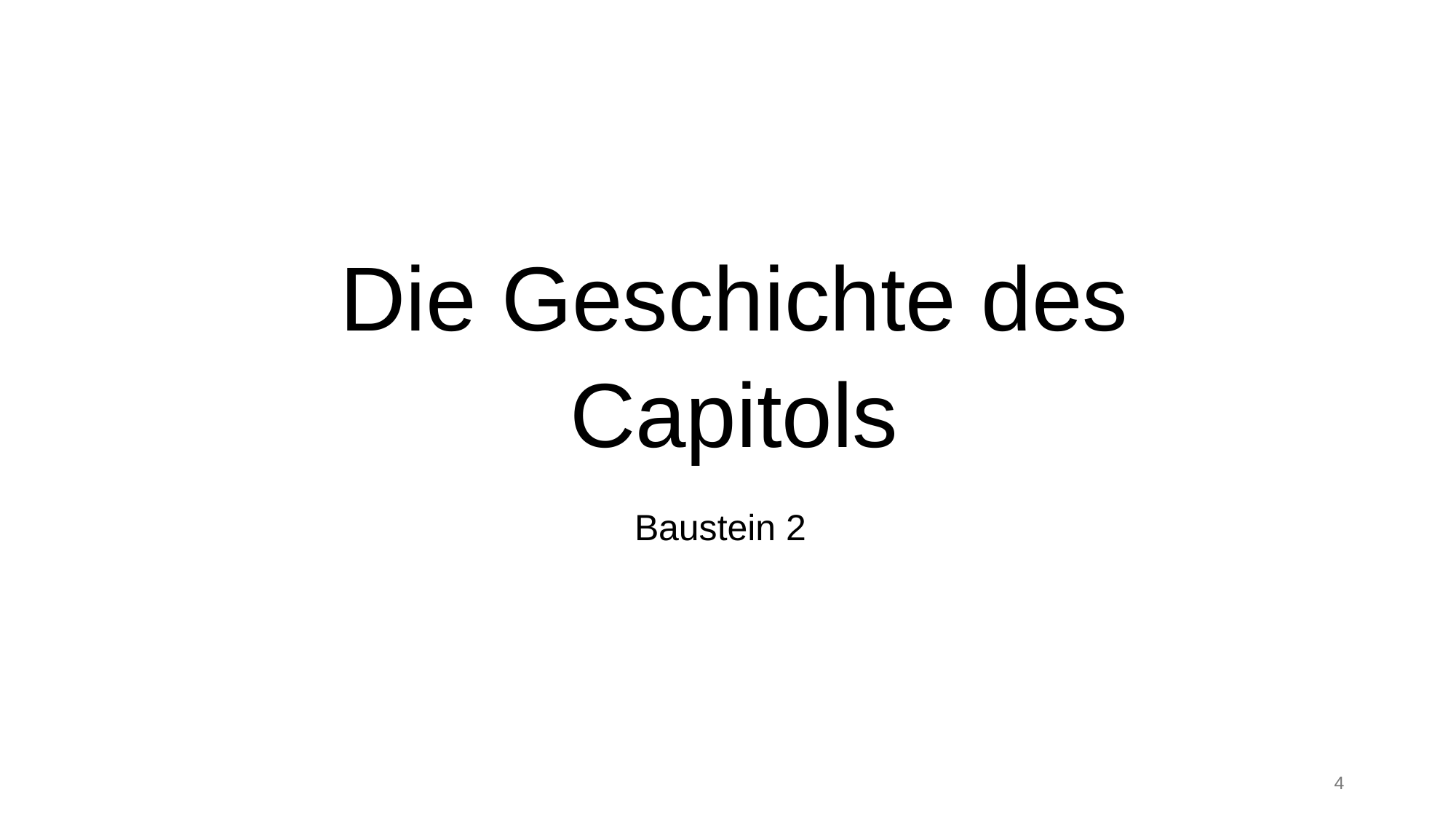

# Die Geschichte des Capitols
Baustein 2
4